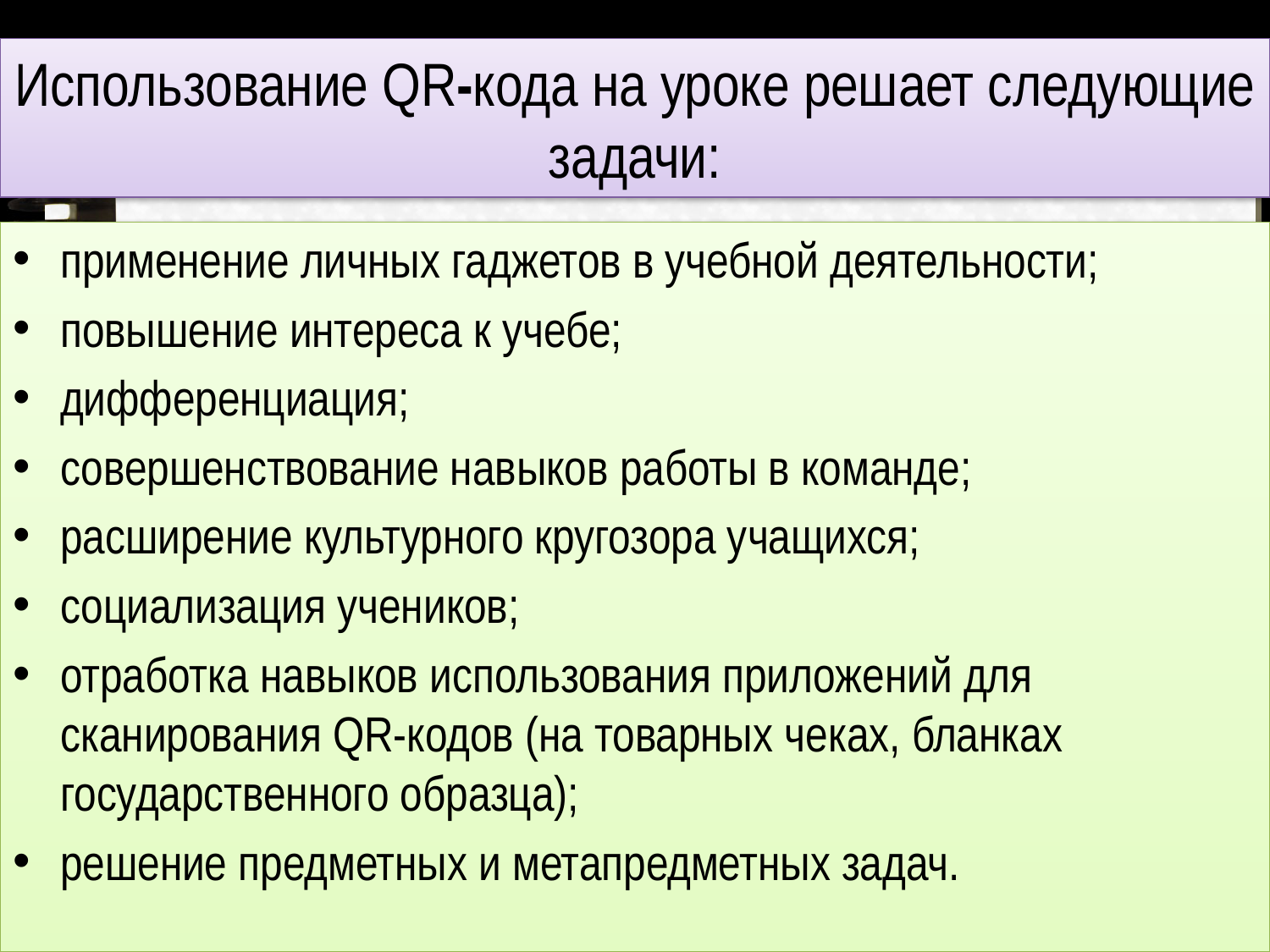

# Использование QR-кода на уроке решает следующие задачи:
применение личных гаджетов в учебной деятельности;
повышение интереса к учебе;
дифференциация;
совершенствование навыков работы в команде;
расширение культурного кругозора учащихся;
социализация учеников;
отработка навыков использования приложений для сканирования QR-кодов (на товарных чеках, бланках государственного образца);
решение предметных и метапредметных задач.